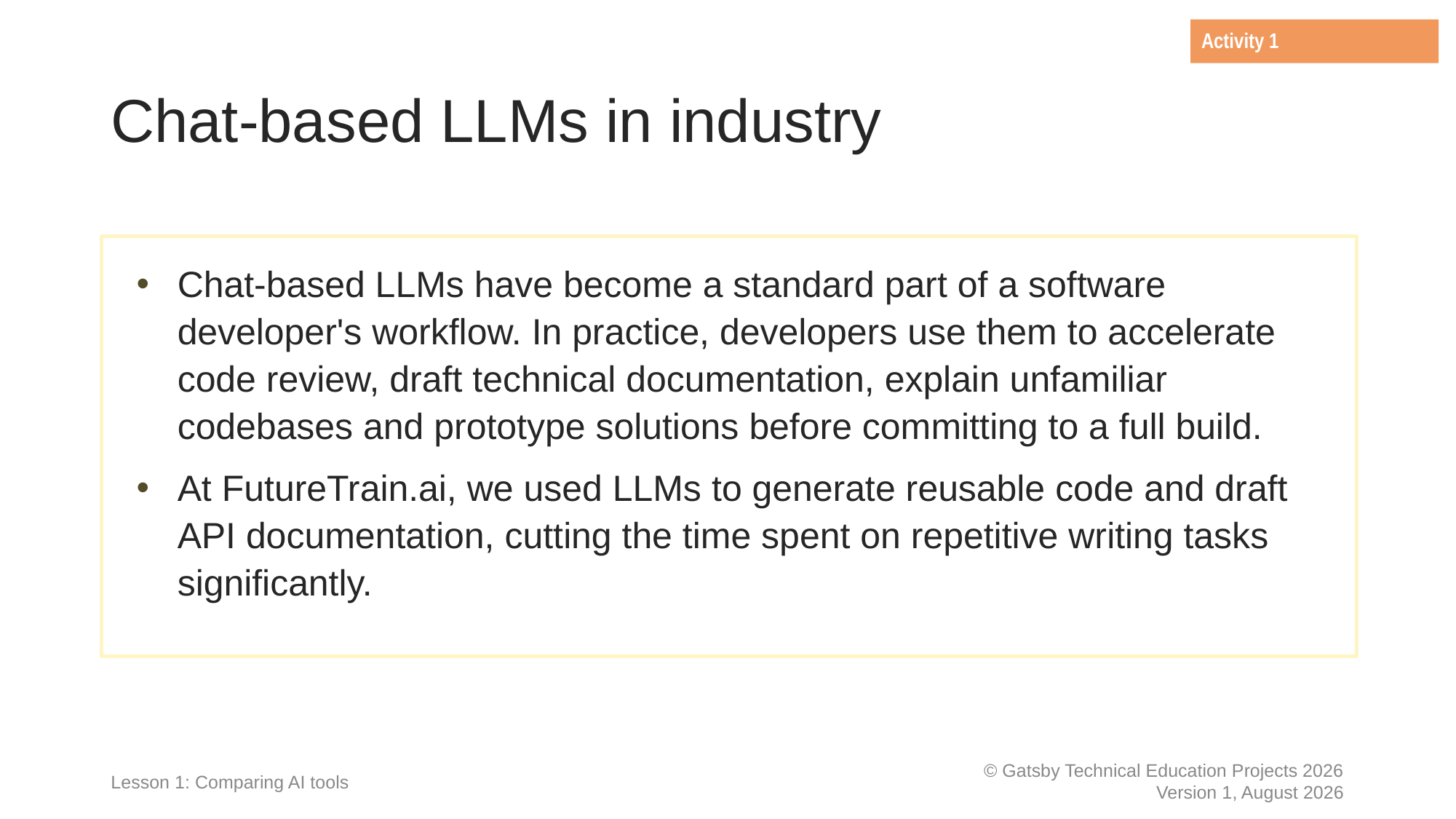

Activity 1
# Chat-based LLMs in industry
Chat-based LLMs have become a standard part of a software developer's workflow. In practice, developers use them to accelerate code review, draft technical documentation, explain unfamiliar codebases and prototype solutions before committing to a full build.
At FutureTrain.ai, we used LLMs to generate reusable code and draft API documentation, cutting the time spent on repetitive writing tasks significantly.
Lesson 1: Comparing AI tools